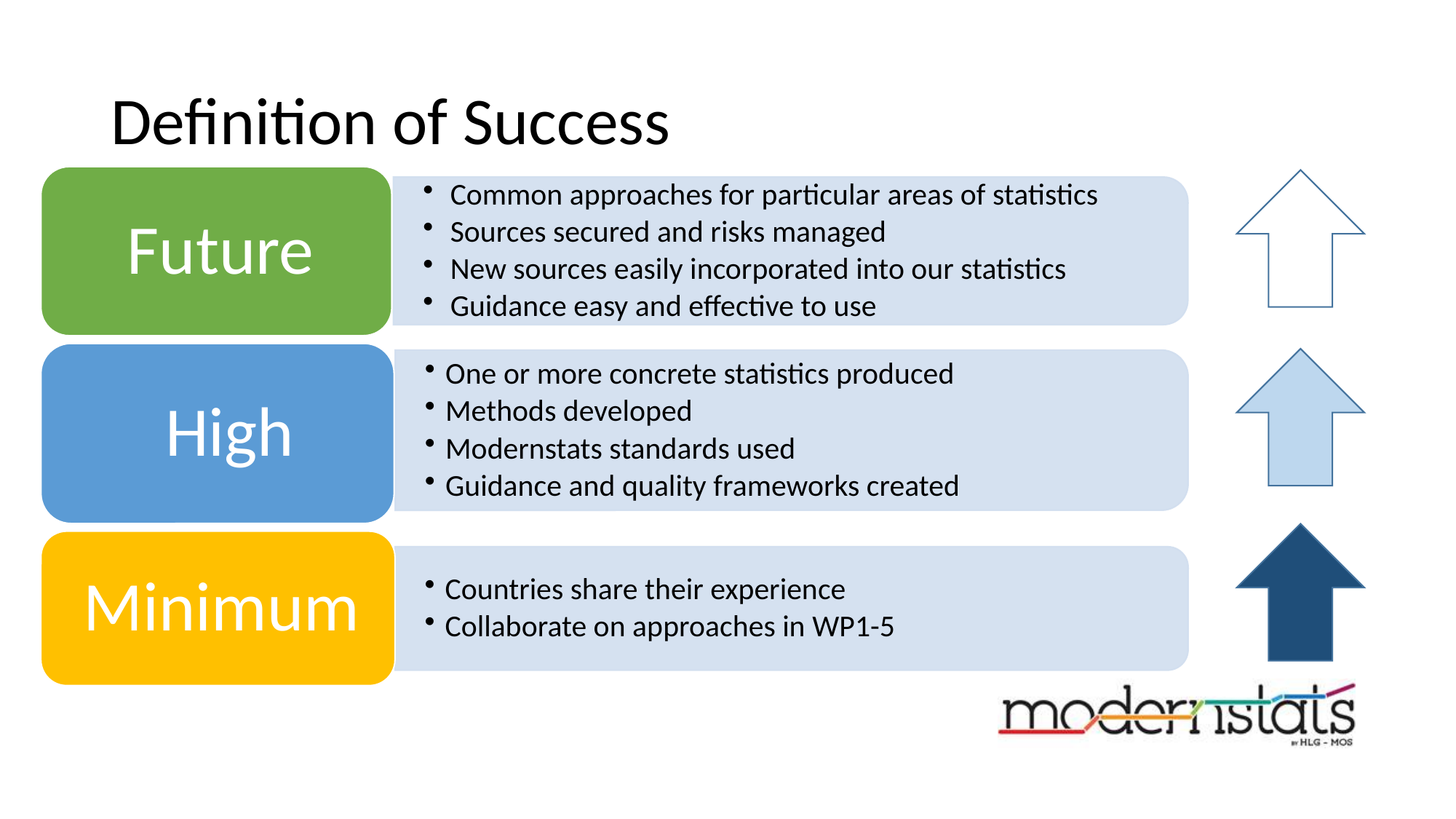

# Definition of Success
Common approaches for particular areas of statistics
Sources secured and risks managed
New sources easily incorporated into our statistics
Guidance easy and effective to use
Future
One or more concrete statistics produced
Methods developed
Modernstats standards used
Guidance and quality frameworks created
 High
Countries share their experience
Collaborate on approaches in WP1-5
Minimum

34